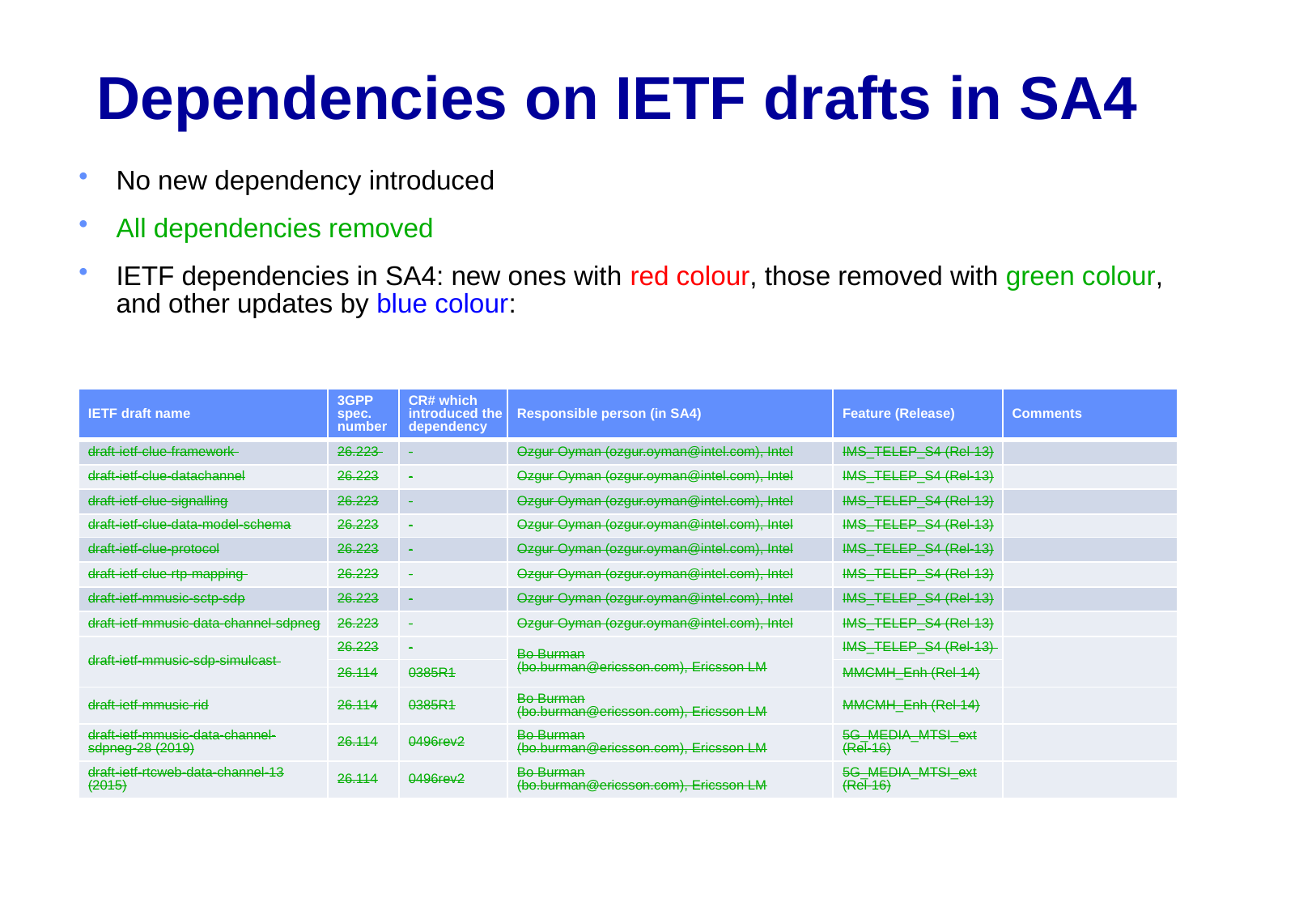

Dependencies on IETF drafts in SA4
No new dependency introduced
All dependencies removed
IETF dependencies in SA4: new ones with red colour, those removed with green colour, and other updates by blue colour:

| IETF draft name | 3GPP spec. number | CR# which introduced the dependency | Responsible person (in SA4) | Feature (Release) | Comments |
| --- | --- | --- | --- | --- | --- |
| draft-ietf-clue-framework | 26.223 | - | Ozgur Oyman (ozgur.oyman@intel.com), Intel | IMS\_TELEP\_S4 (Rel-13) |  |
| draft-ietf-clue-datachannel | 26.223 | - | Ozgur Oyman (ozgur.oyman@intel.com), Intel | IMS\_TELEP\_S4 (Rel-13) |  |
| draft-ietf-clue-signalling | 26.223 | - | Ozgur Oyman (ozgur.oyman@intel.com), Intel | IMS\_TELEP\_S4 (Rel-13) |  |
| draft-ietf-clue-data-model-schema | 26.223 | - | Ozgur Oyman (ozgur.oyman@intel.com), Intel | IMS\_TELEP\_S4 (Rel-13) |  |
| draft-ietf-clue-protocol | 26.223 | - | Ozgur Oyman (ozgur.oyman@intel.com), Intel | IMS\_TELEP\_S4 (Rel-13) |  |
| draft-ietf-clue-rtp-mapping | 26.223 | - | Ozgur Oyman (ozgur.oyman@intel.com), Intel | IMS\_TELEP\_S4 (Rel-13) |  |
| draft-ietf-mmusic-sctp-sdp | 26.223 | - | Ozgur Oyman (ozgur.oyman@intel.com), Intel | IMS\_TELEP\_S4 (Rel-13) |  |
| draft-ietf-mmusic-data-channel-sdpneg | 26.223 | - | Ozgur Oyman (ozgur.oyman@intel.com), Intel | IMS\_TELEP\_S4 (Rel-13) |  |
| draft-ietf-mmusic-sdp-simulcast | 26.223 | - | Bo Burman (bo.burman@ericsson.com), Ericsson LM | IMS\_TELEP\_S4 (Rel-13) |  |
|  | 26.114 | 0385R1 |  | MMCMH\_Enh (Rel-14) |  |
| draft-ietf-mmusic-rid | 26.114 | 0385R1 | Bo Burman (bo.burman@ericsson.com), Ericsson LM | MMCMH\_Enh (Rel-14) |  |
| draft-ietf-mmusic-data-channel-sdpneg-28 (2019) | 26.114 | 0496rev2 | Bo Burman (bo.burman@ericsson.com), Ericsson LM | 5G\_MEDIA\_MTSI\_ext (Rel-16) |  |
| draft-ietf-rtcweb-data-channel-13 (2015) | 26.114 | 0496rev2 | Bo Burman (bo.burman@ericsson.com), Ericsson LM | 5G\_MEDIA\_MTSI\_ext (Rel-16) |  |